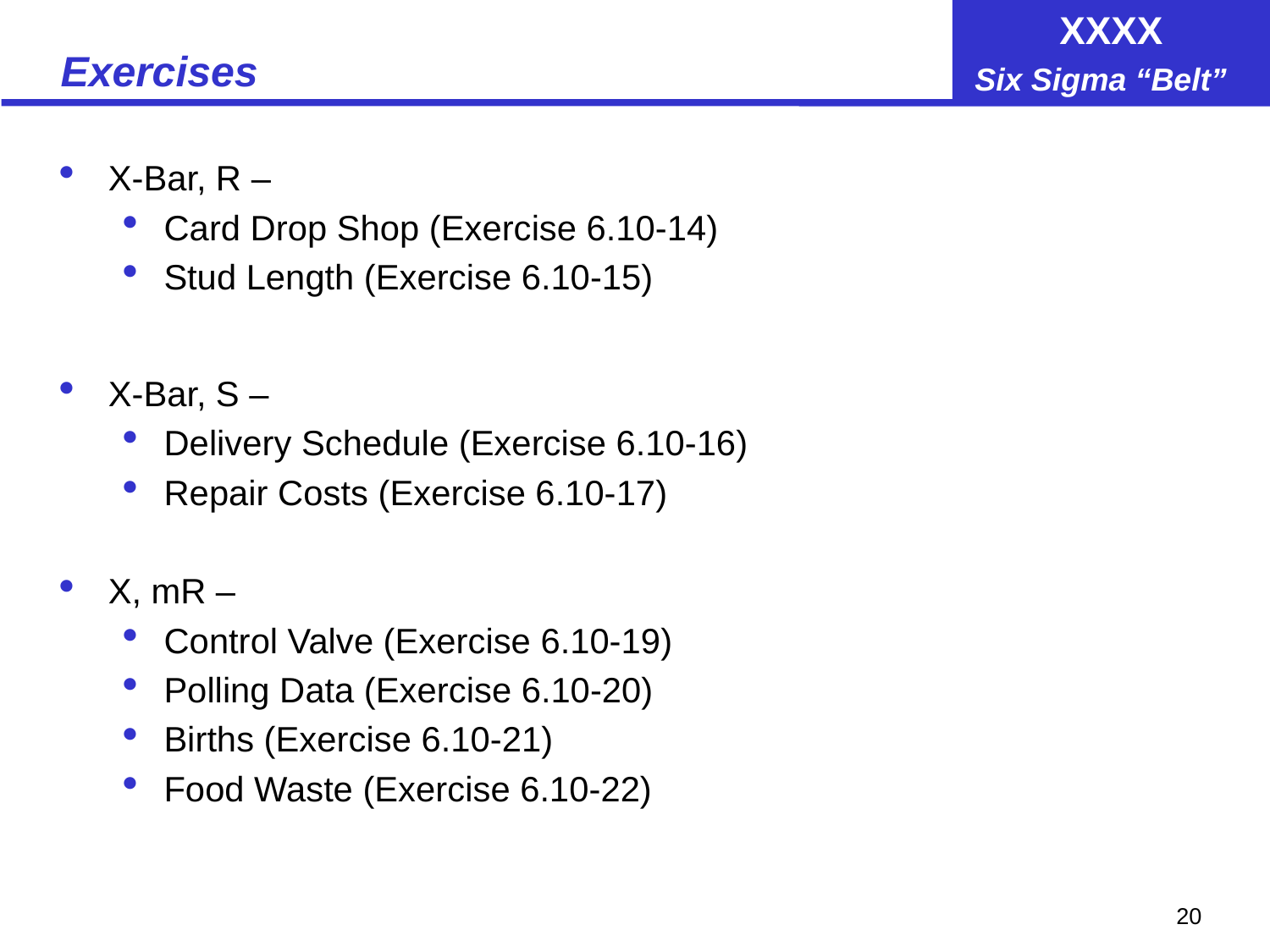

# Exercises
X-Bar, R –
Card Drop Shop (Exercise 6.10-14)
Stud Length (Exercise 6.10-15)

X-Bar, S –
Delivery Schedule (Exercise 6.10-16)
Repair Costs (Exercise 6.10-17)

X, mR –
Control Valve (Exercise 6.10-19)
Polling Data (Exercise 6.10-20)
Births (Exercise 6.10-21)
Food Waste (Exercise 6.10-22)